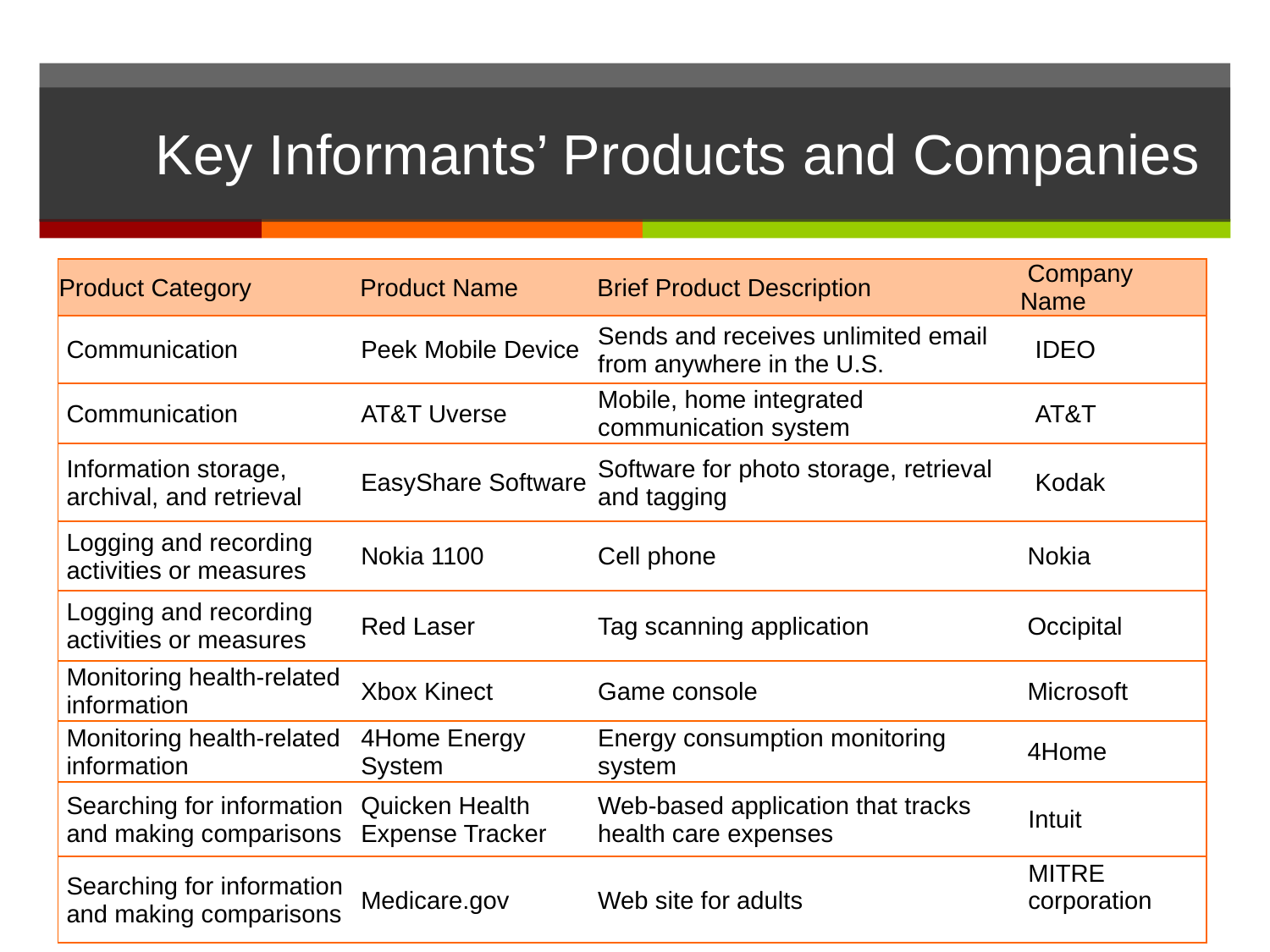

# Key Informants’ Products and Companies
| Product Category | Product Name | Brief Product Description | Company Name |
| --- | --- | --- | --- |
| Communication | Peek Mobile Device | Sends and receives unlimited email from anywhere in the U.S. | IDEO |
| Communication | AT&T Uverse | Mobile, home integrated communication system | AT&T |
| Information storage, archival, and retrieval | EasyShare Software | Software for photo storage, retrieval and tagging | Kodak |
| Logging and recording activities or measures | Nokia 1100 | Cell phone | Nokia |
| Logging and recording activities or measures | Red Laser | Tag scanning application | Occipital |
| Monitoring health-related information | Xbox Kinect | Game console | Microsoft |
| Monitoring health-related information | 4Home Energy System | Energy consumption monitoring system | 4Home |
| Searching for information and making comparisons | Quicken Health Expense Tracker | Web-based application that tracks health care expenses | Intuit |
| Searching for information and making comparisons | Medicare.gov | Web site for adults | MITRE corporation |